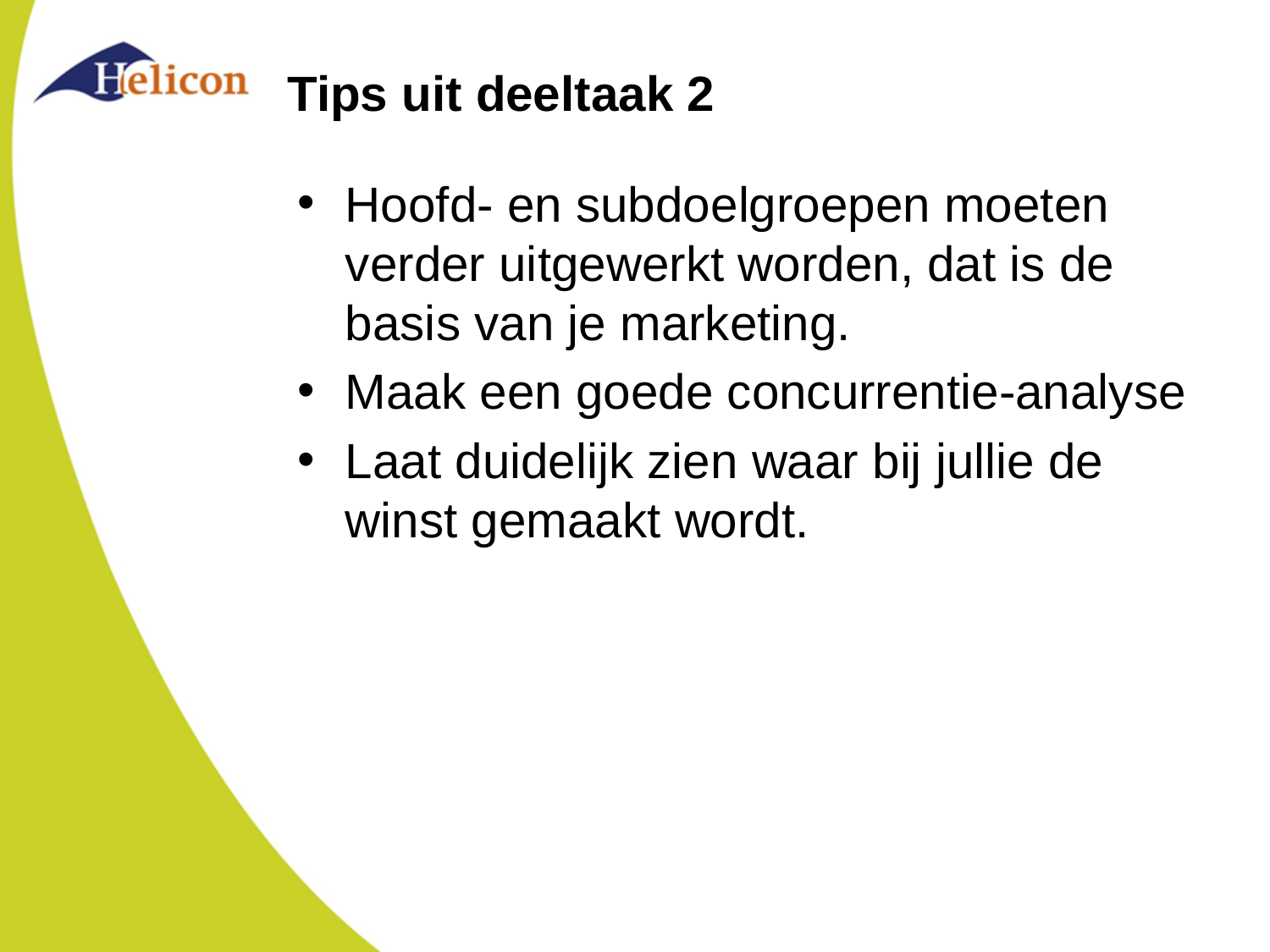

# Tips uit deeltaak 2
Hoofd- en subdoelgroepen moeten verder uitgewerkt worden, dat is de basis van je marketing.
Maak een goede concurrentie-analyse
Laat duidelijk zien waar bij jullie de winst gemaakt wordt.